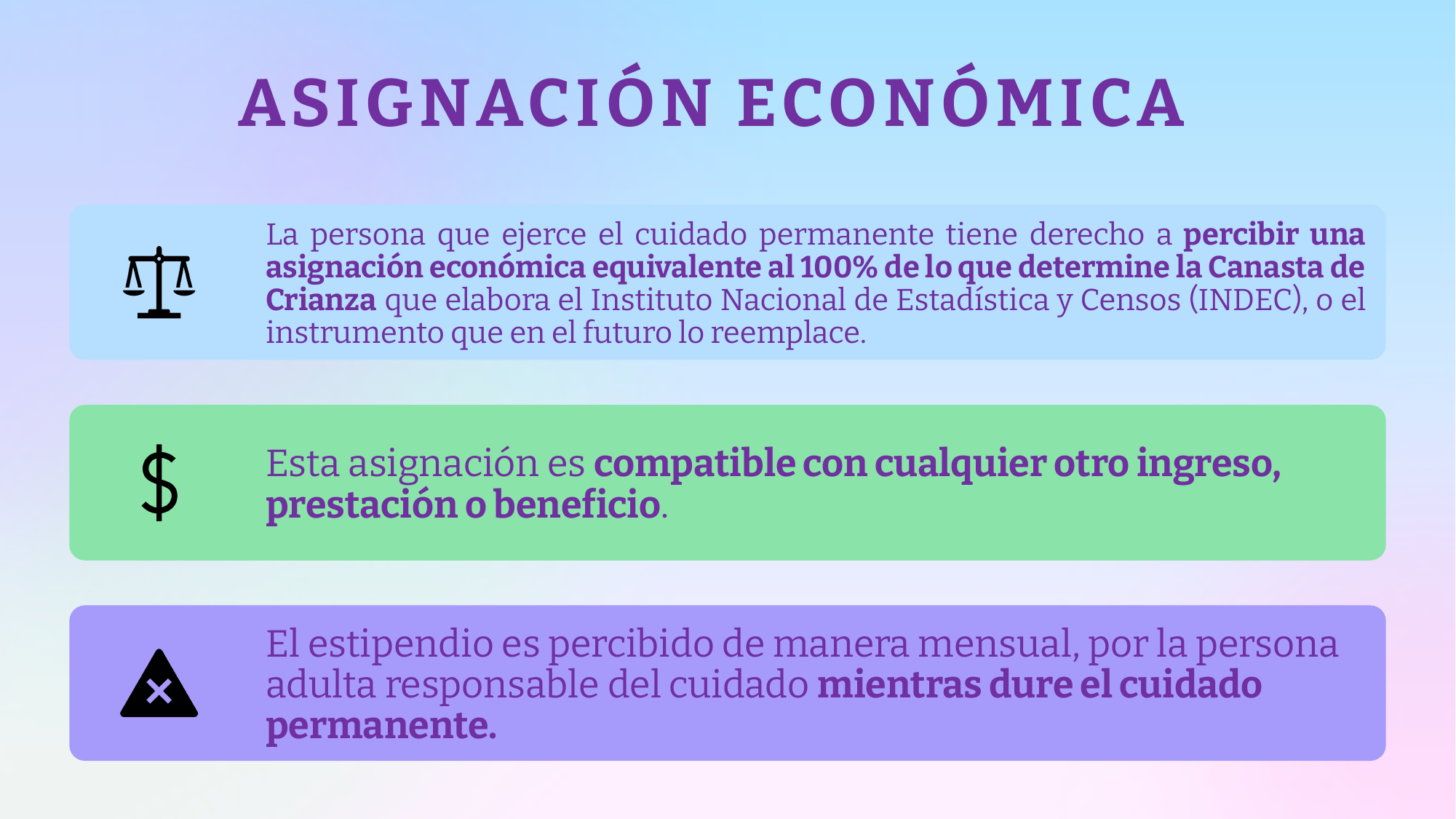

# Asignación económica
La persona que ejerce el cuidado permanente tiene derecho a percibir una asignación económica equivalente al 100% de lo que determine la Canasta de Crianza que elabora el Instituto Nacional de Estadística y Censos (INDEC), o el instrumento que en el futuro lo reemplace.
Esta asignación es compatible con cualquier otro ingreso, prestación o beneficio.
El estipendio es percibido de manera mensual, por la persona adulta responsable del cuidado mientras dure el cuidado permanente.